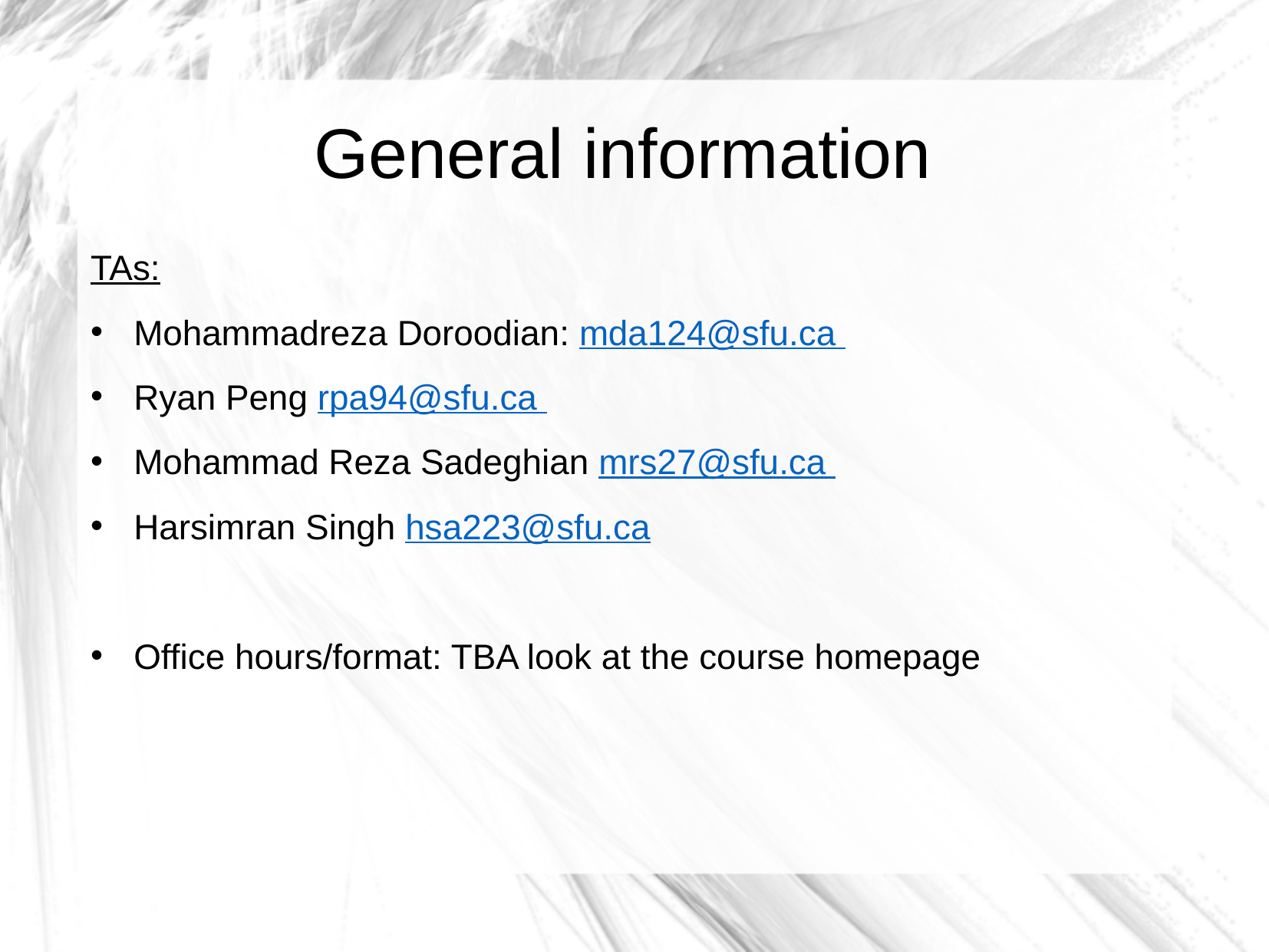

General information
TAs:
Mohammadreza Doroodian: mda124@sfu.ca
Ryan Peng rpa94@sfu.ca
Mohammad Reza Sadeghian mrs27@sfu.ca
Harsimran Singh hsa223@sfu.ca

Office hours/format: TBA look at the course homepage